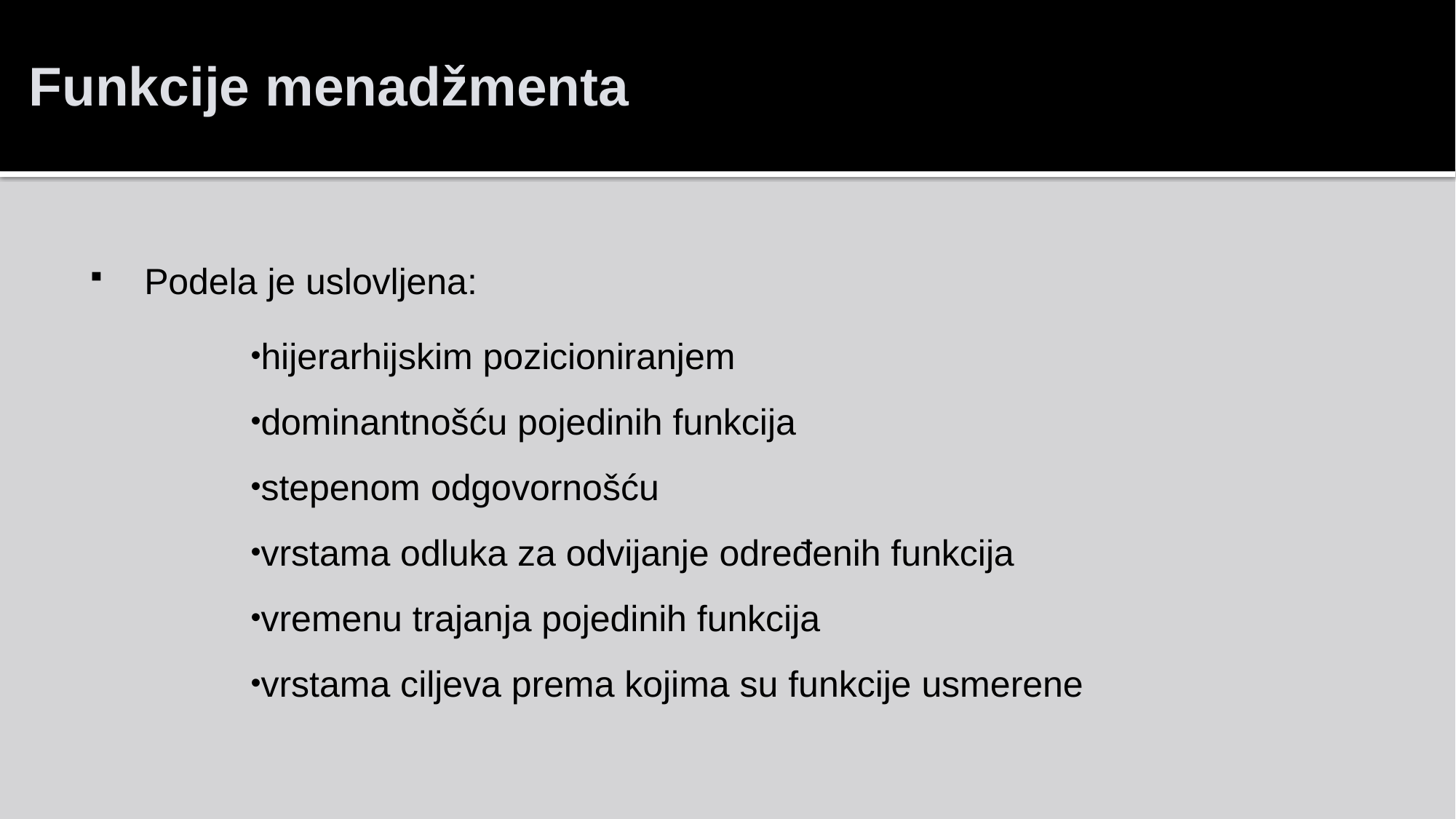

# Funkcije menadžmenta

Podela je uslovljena:

hijerarhijskim pozicioniranjem
dominantnošću pojedinih funkcija
stepenom odgovornošću
vrstama odluka za odvijanje određenih funkcija
vremenu trajanja pojedinih funkcija
vrstama ciljeva prema kojima su funkcije usmerene